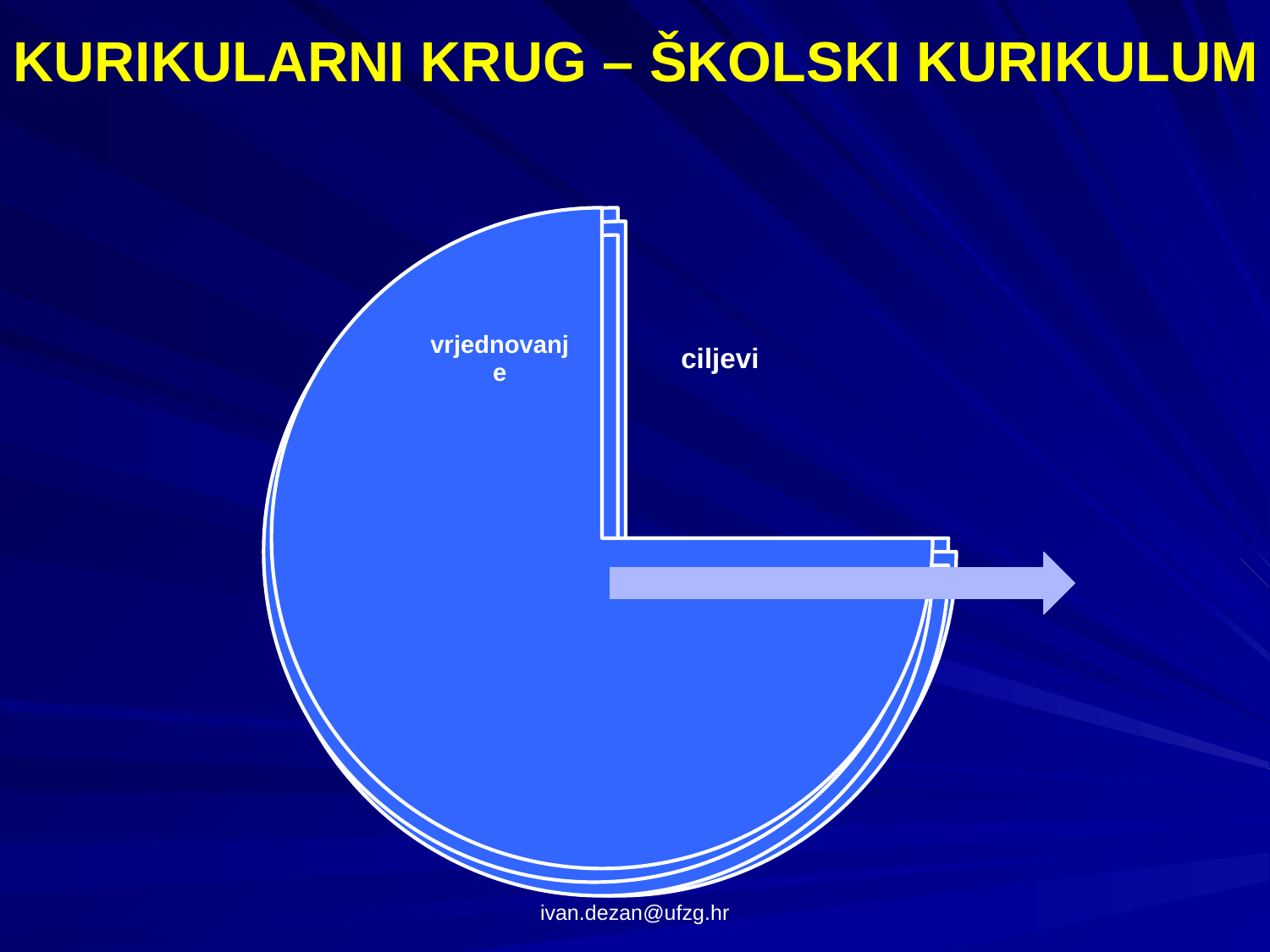

# KURIKULARNI KRUG – ŠKOLSKI KURIKULUM
ciljevi
sadržaji
postupci
(metode)
nositelji
(odgovornost)
vrjednovanje
ostvarenje
ivan.dezan@ufzg.hr